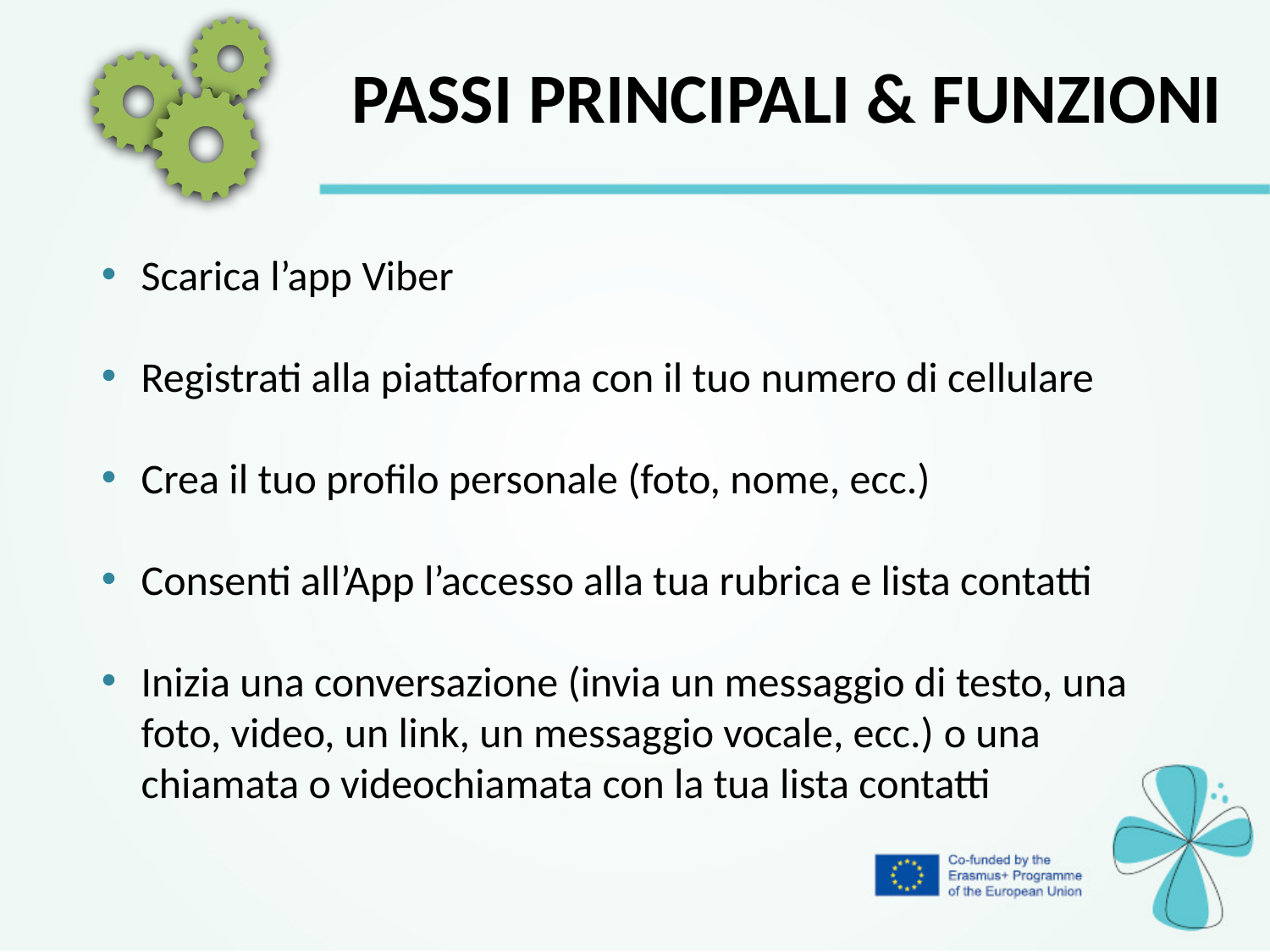

PASSI PRINCIPALI & FUNZIONI
Scarica l’app Viber

Registrati alla piattaforma con il tuo numero di cellulare

Crea il tuo profilo personale (foto, nome, ecc.)

Consenti all’App l’accesso alla tua rubrica e lista contatti

Inizia una conversazione (invia un messaggio di testo, una foto, video, un link, un messaggio vocale, ecc.) o una chiamata o videochiamata con la tua lista contatti